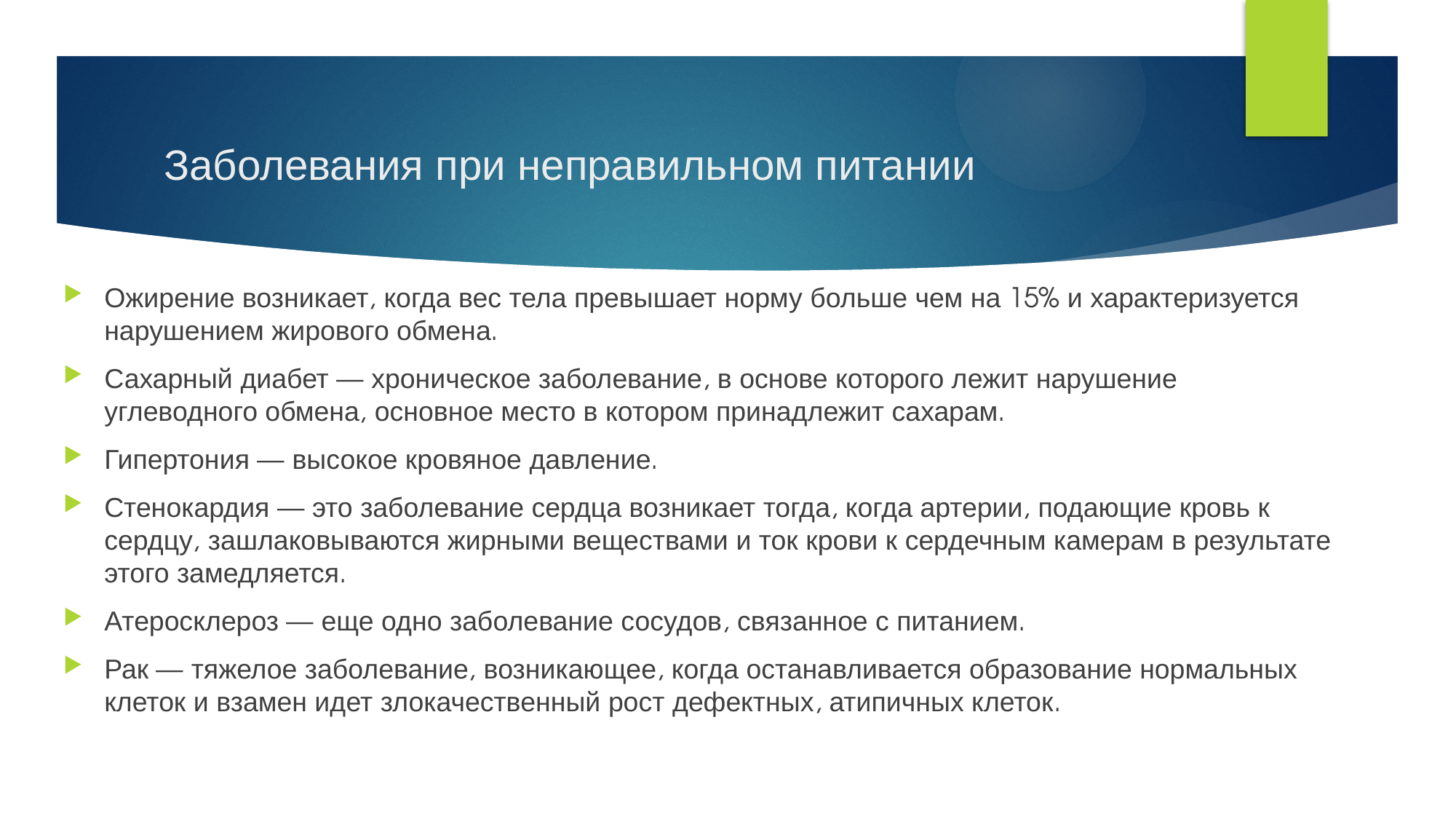

# Заболевания при неправильном питании
Ожирение возникает, когда вес тела превышает норму больше чем на 15% и характеризуется нарушением жирового обмена.
Сахарный диабет — хроническое заболевание, в основе которого лежит нарушение углеводного обмена, основное место в котором принадлежит сахарам.
Гипертония — высокое кровяное давление.
Стенокардия — это заболевание сердца возникает тогда, когда артерии, подающие кровь к сердцу, зашлаковываются жирными веществами и ток крови к сердечным камерам в результате этого замедляется.
Атеросклероз — еще одно заболевание сосудов, связанное с питанием.
Рак — тяжелое заболевание, возникающее, когда останавливается образование нормальных клеток и взамен идет злокачественный рост дефектных, атипичных клеток.